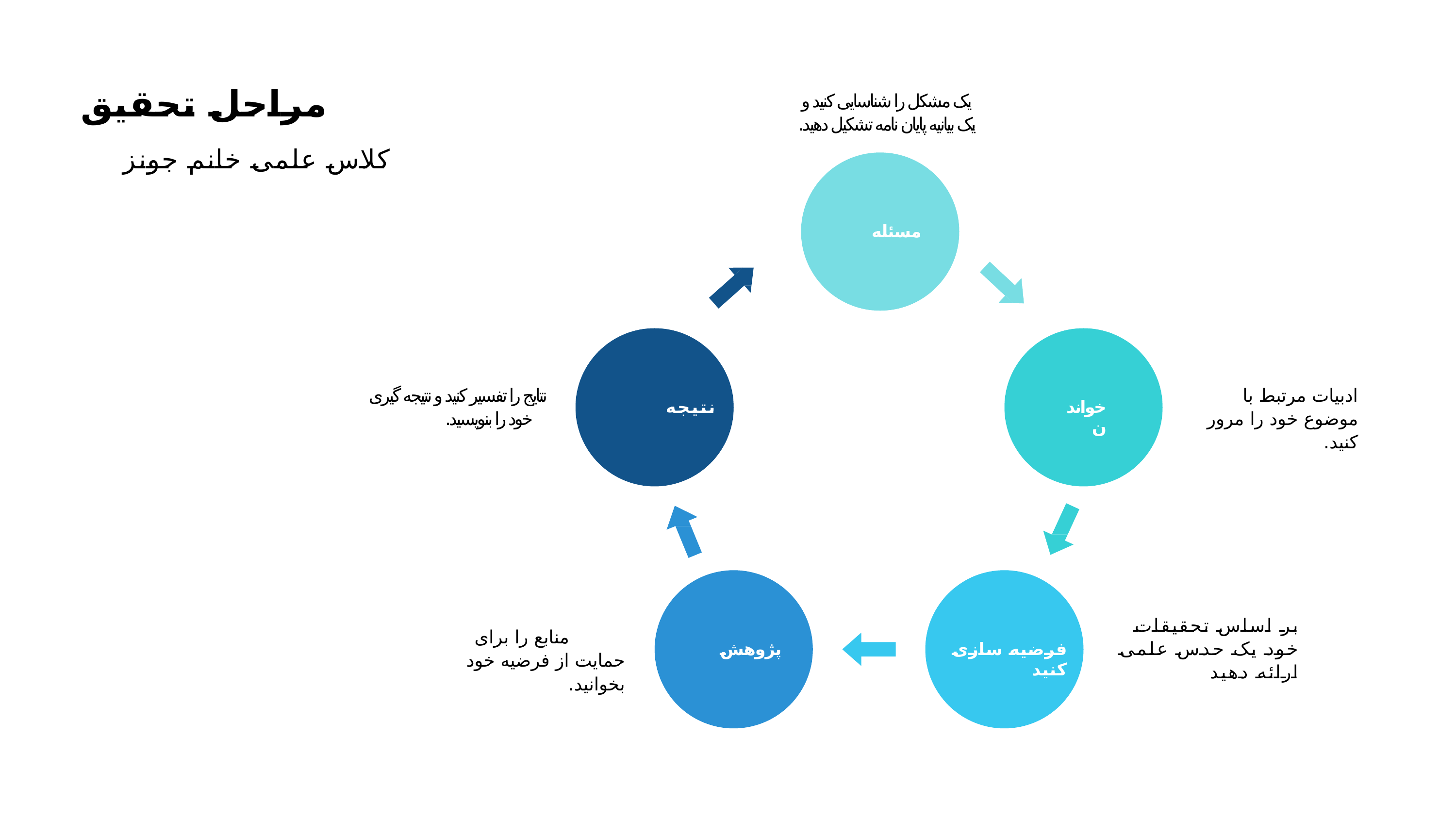

# مراحل تحقیق
یک مشکل را شناسایی کنید و یک بیانیه پایان نامه تشکیل دهید.
کلاس علمی خانم جونز

مسئله

نتایج را تفسیر کنید و نتیجه گیری خود را بنویسید.
ادبیات مرتبط با موضوع خود را مرور کنید.
نتیجه
خواندن

بر اساس تحقیقات خود یک حدس علمی ارائه دهید
منابع را برای حمایت از فرضیه خود بخوانید.

پژوهش
فرضیه سازی کنید